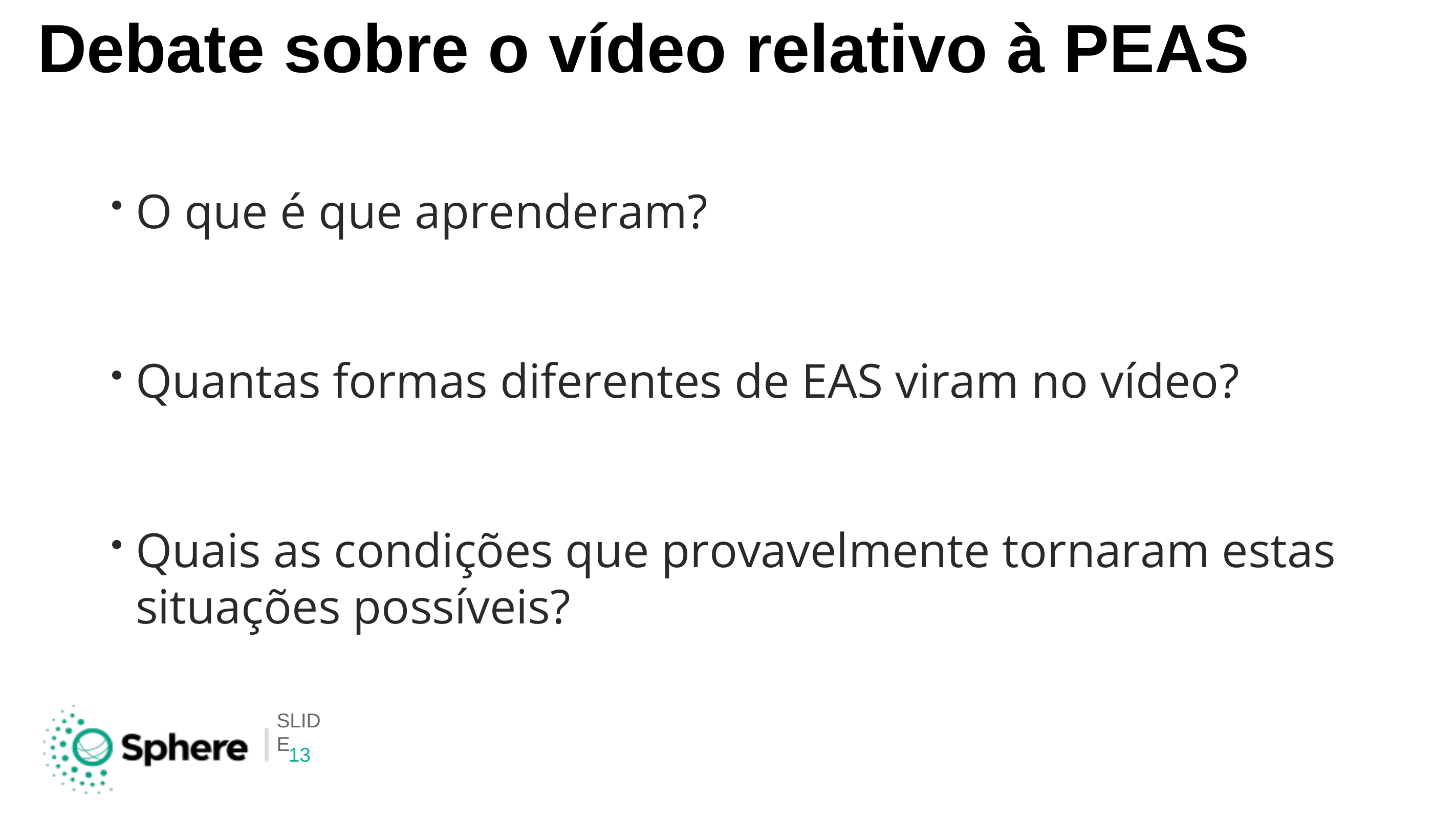

# Debate sobre o vídeo relativo à PEAS
O que é que aprenderam?

Quantas formas diferentes de EAS viram no vídeo?

Quais as condições que provavelmente tornaram estas situações possíveis?
13